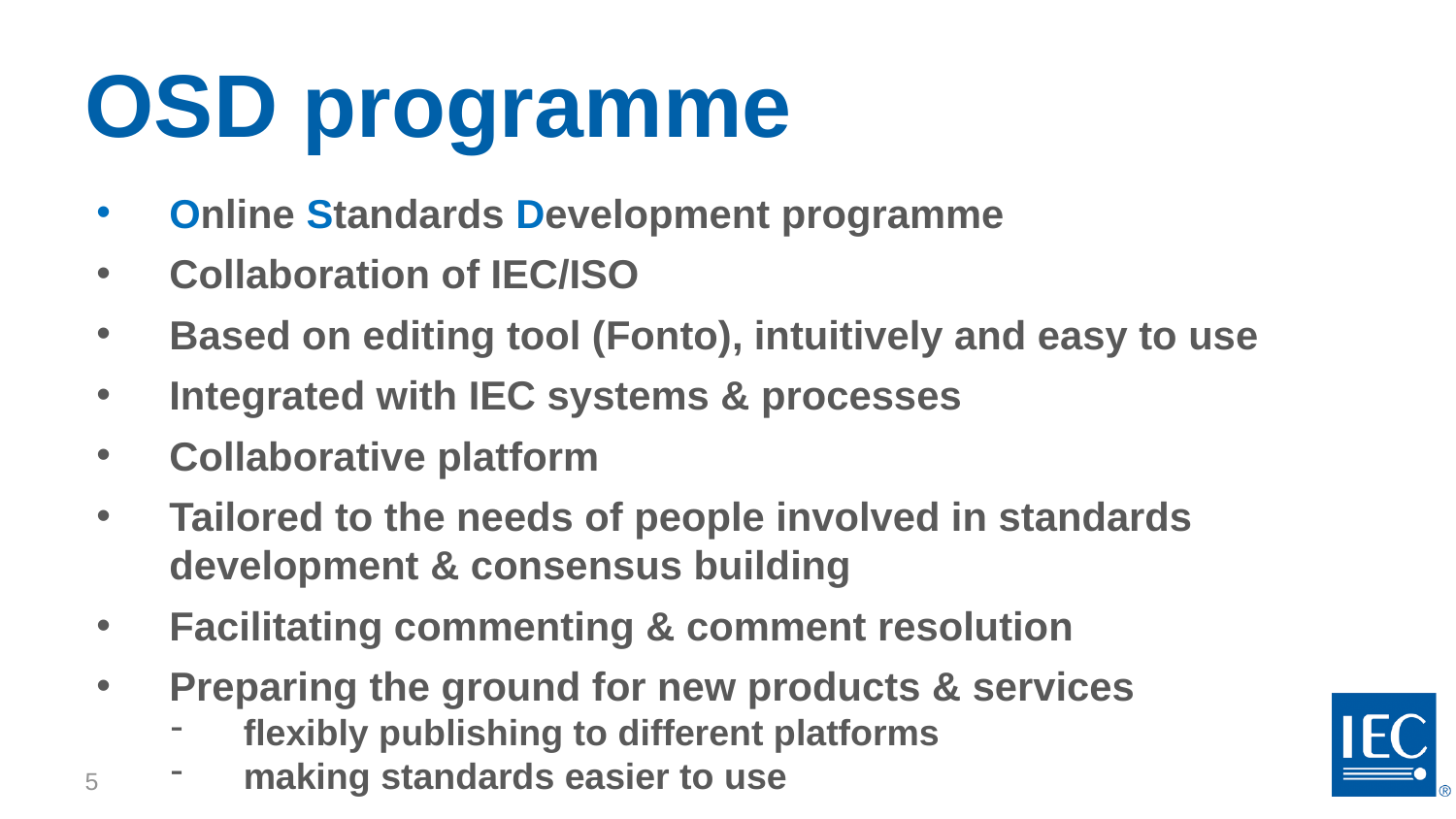

# OSD programme
Online Standards Development programme
Collaboration of IEC/ISO
Based on editing tool (Fonto), intuitively and easy to use
Integrated with IEC systems & processes
Collaborative platform
Tailored to the needs of people involved in standards development & consensus building
Facilitating commenting & comment resolution
Preparing the ground for new products & services
flexibly publishing to different platforms
making standards easier to use
5